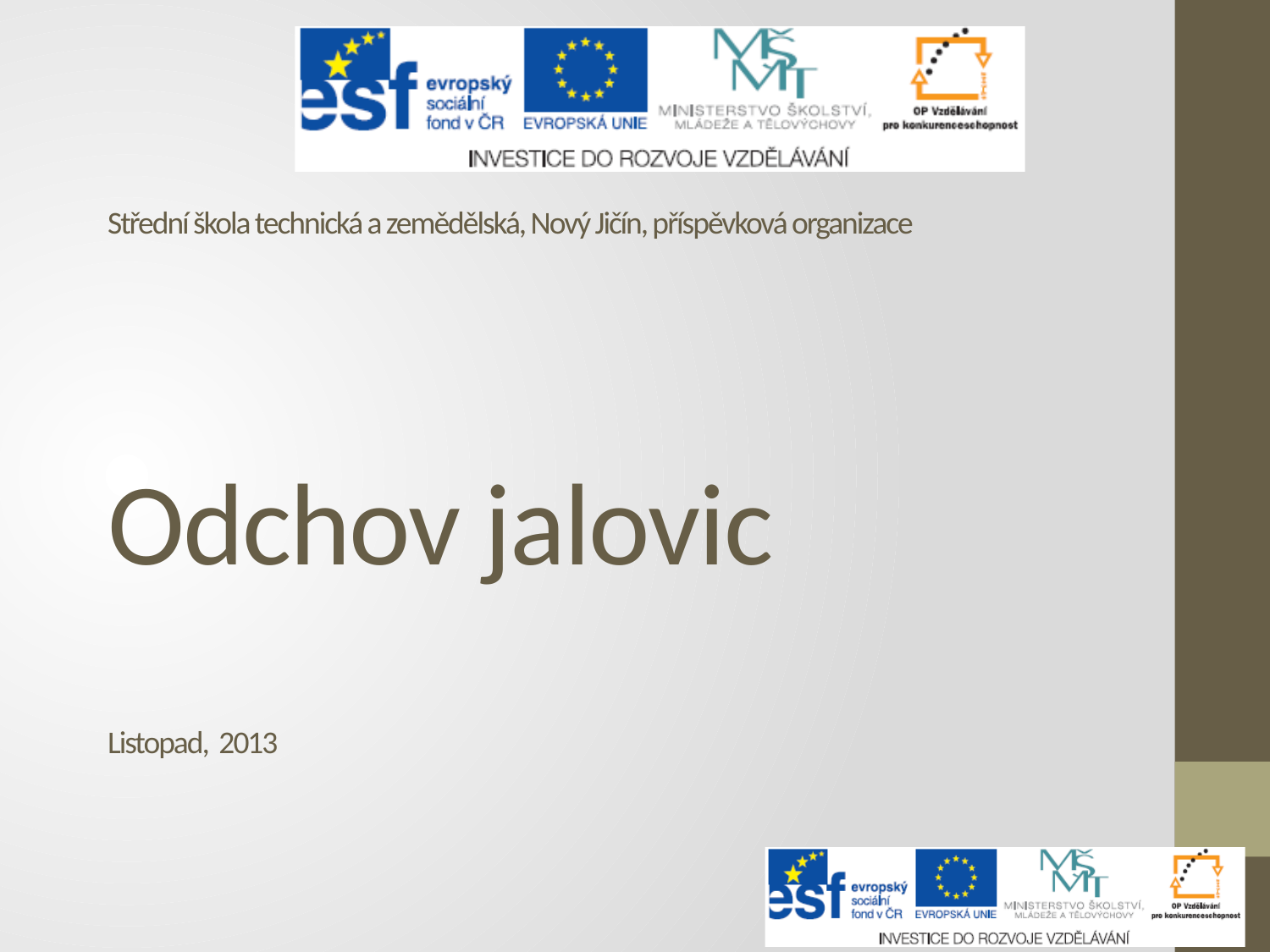

Střední škola technická a zemědělská, Nový Jičín, příspěvková organizace
# Odchov jalovic
Listopad,  2013